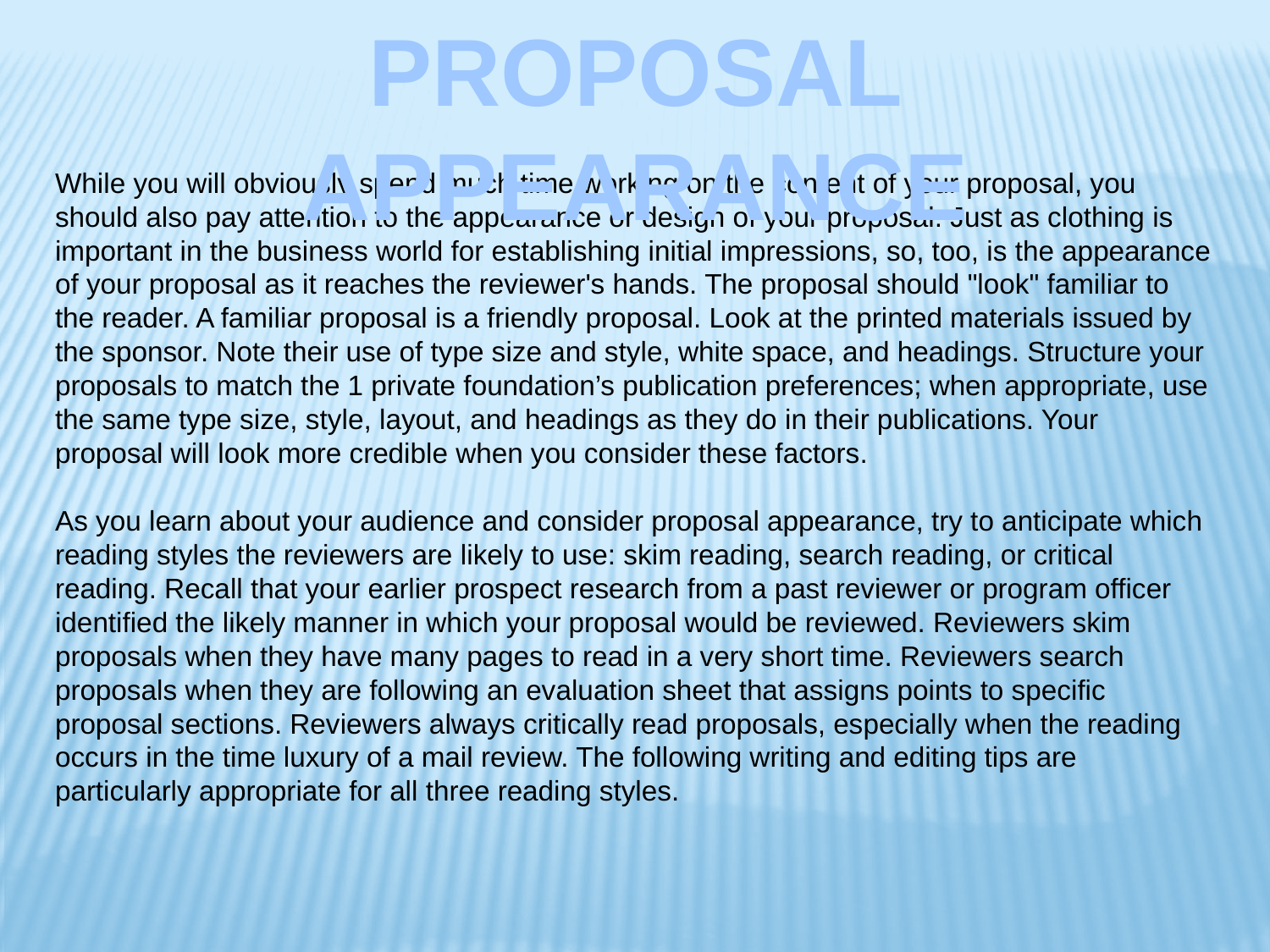

PROPOSAL APPEARANCE
While you will obviously spend much time working on the content of your proposal, you should also pay attention to the appearance or design of your proposal. Just as clothing is important in the business world for establishing initial impressions, so, too, is the appearance of your proposal as it reaches the reviewer's hands. The proposal should "look" familiar to the reader. A familiar proposal is a friendly proposal. Look at the printed materials issued by the sponsor. Note their use of type size and style, white space, and headings. Structure your proposals to match the 1 private foundation’s publication preferences; when appropriate, use the same type size, style, layout, and headings as they do in their publications. Your proposal will look more credible when you consider these factors.

As you learn about your audience and consider proposal appearance, try to anticipate which reading styles the reviewers are likely to use: skim reading, search reading, or critical reading. Recall that your earlier prospect research from a past reviewer or program officer identified the likely manner in which your proposal would be reviewed. Reviewers skim proposals when they have many pages to read in a very short time. Reviewers search proposals when they are following an evaluation sheet that assigns points to specific proposal sections. Reviewers always critically read proposals, especially when the reading occurs in the time luxury of a mail review. The following writing and editing tips are particularly appropriate for all three reading styles.